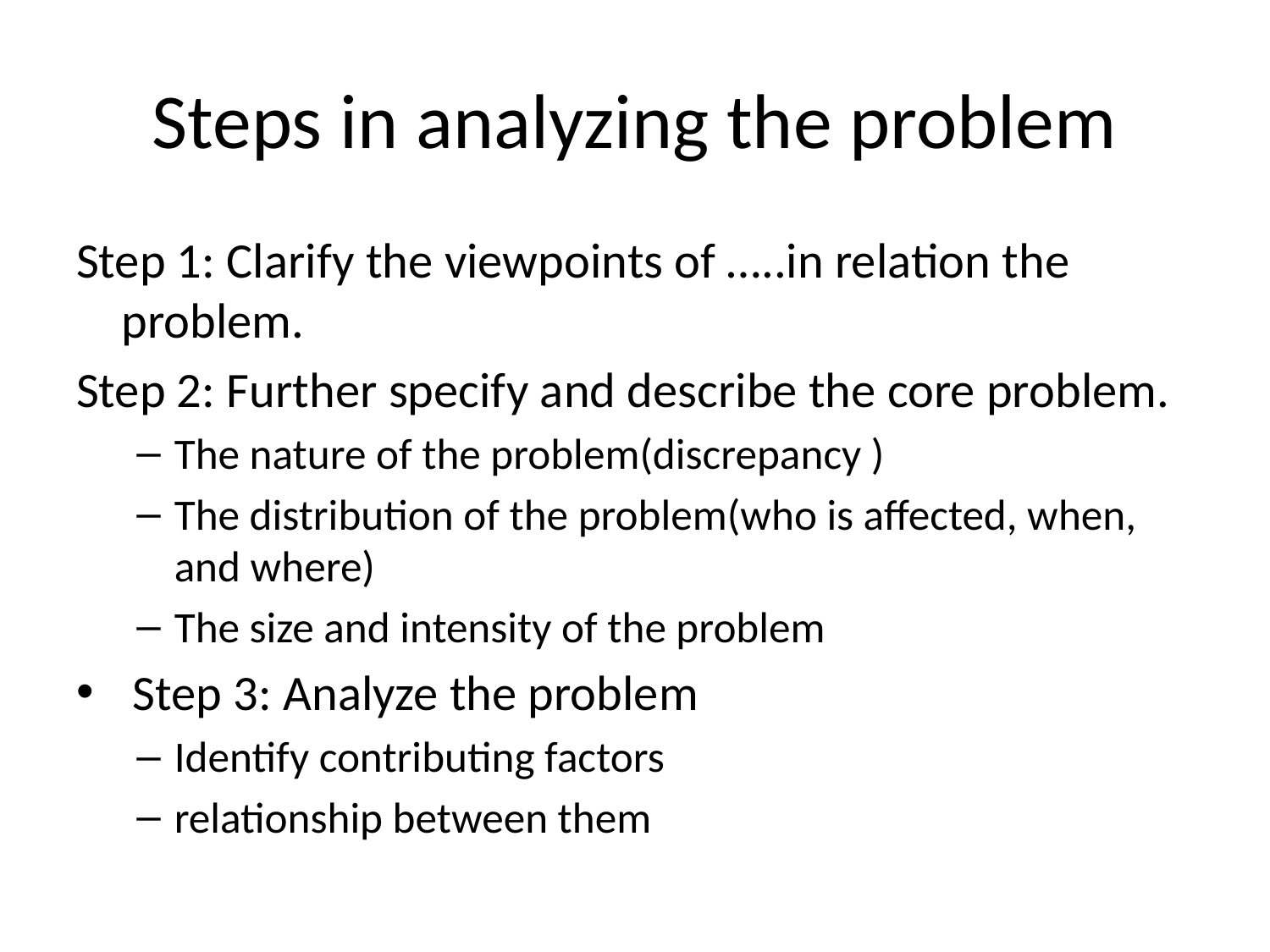

# Steps in analyzing the problem
Step 1: Clarify the viewpoints of …..in relation the problem.
Step 2: Further specify and describe the core problem.
The nature of the problem(discrepancy )
The distribution of the problem(who is affected, when, and where)
The size and intensity of the problem
 Step 3: Analyze the problem
Identify contributing factors
relationship between them